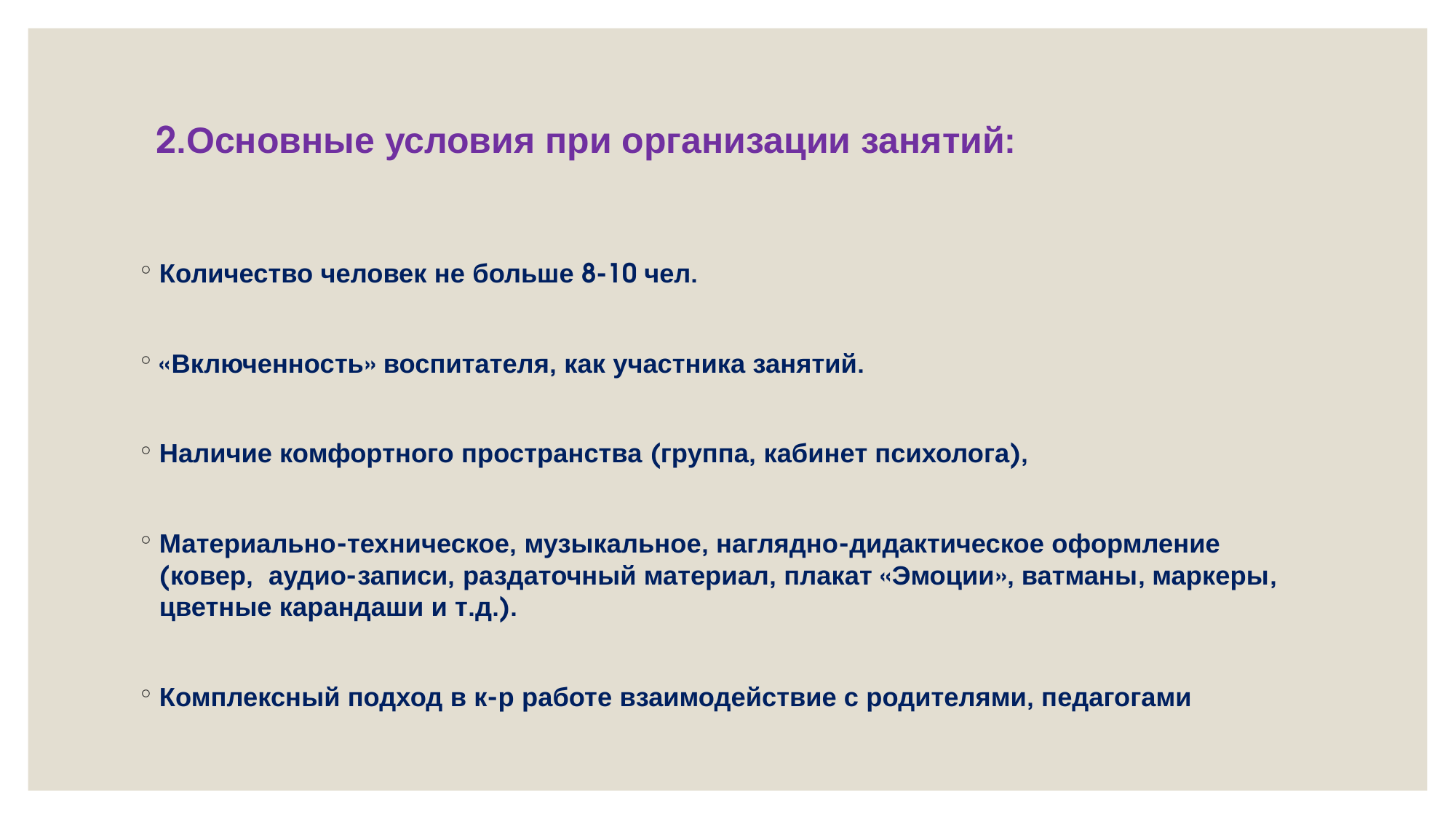

# 2.Основные условия при организации занятий:
Количество человек не больше 8-10 чел.

«Включенность» воспитателя, как участника занятий.

Наличие комфортного пространства (группа, кабинет психолога),

Материально-техническое, музыкальное, наглядно-дидактическое оформление (ковер,  аудио-записи, раздаточный материал, плакат «Эмоции», ватманы, маркеры, цветные карандаши и т.д.).

Комплексный подход в к-р работе взаимодействие с родителями, педагогами